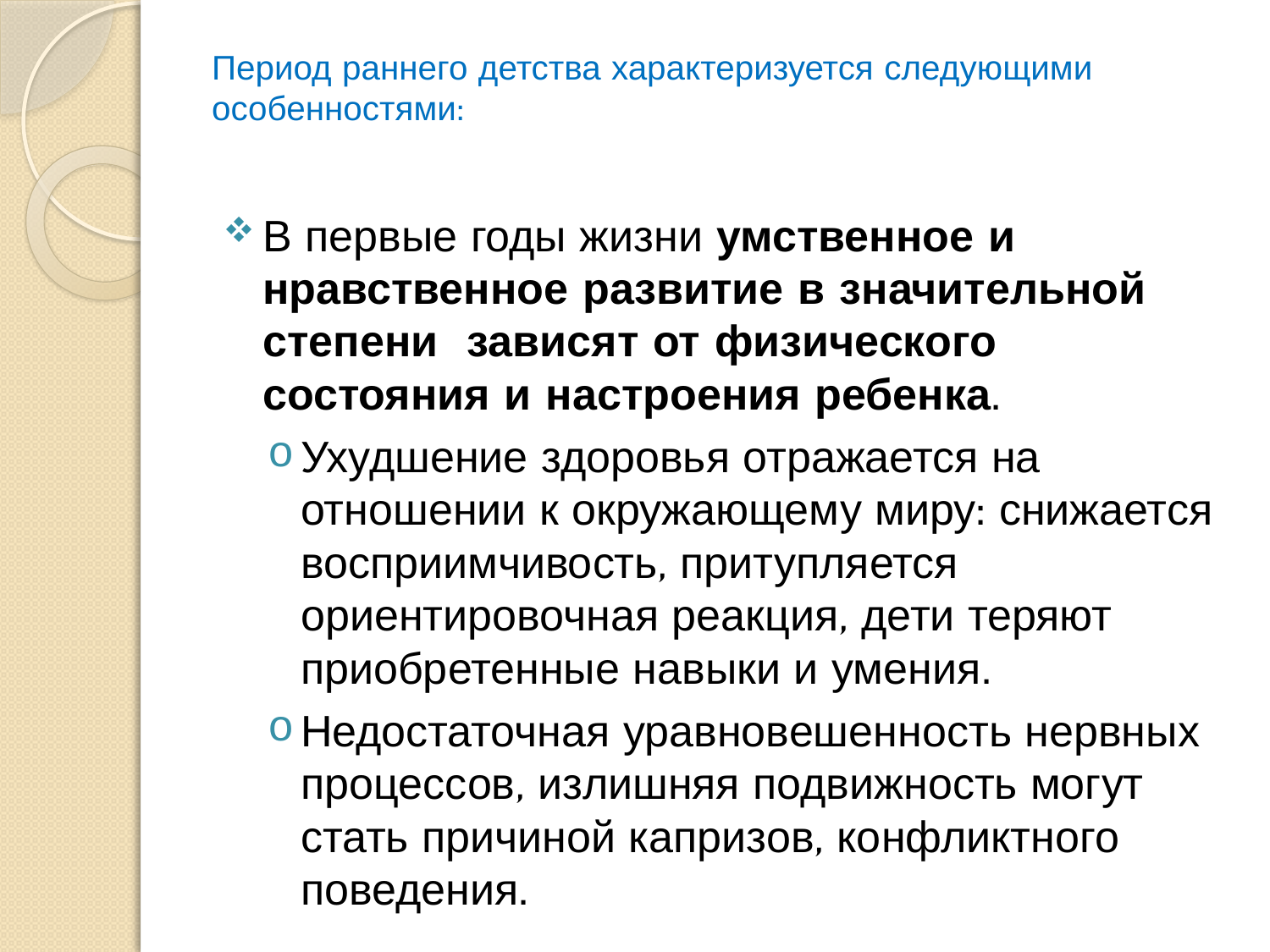

# Период раннего детства характеризуется следующими особенностями:
В первые годы жизни умственное и нравственное развитие в значительной степени  зависят от физического состояния и настроения ребенка.
Ухудшение здоровья отражается на отношении к окружающему миру: снижается восприимчивость, притупляется ориентировочная реакция, дети теряют приобретенные навыки и умения.
Недостаточная уравновешенность нервных процессов, излишняя подвижность могут стать причиной капризов, конфликтного поведения.